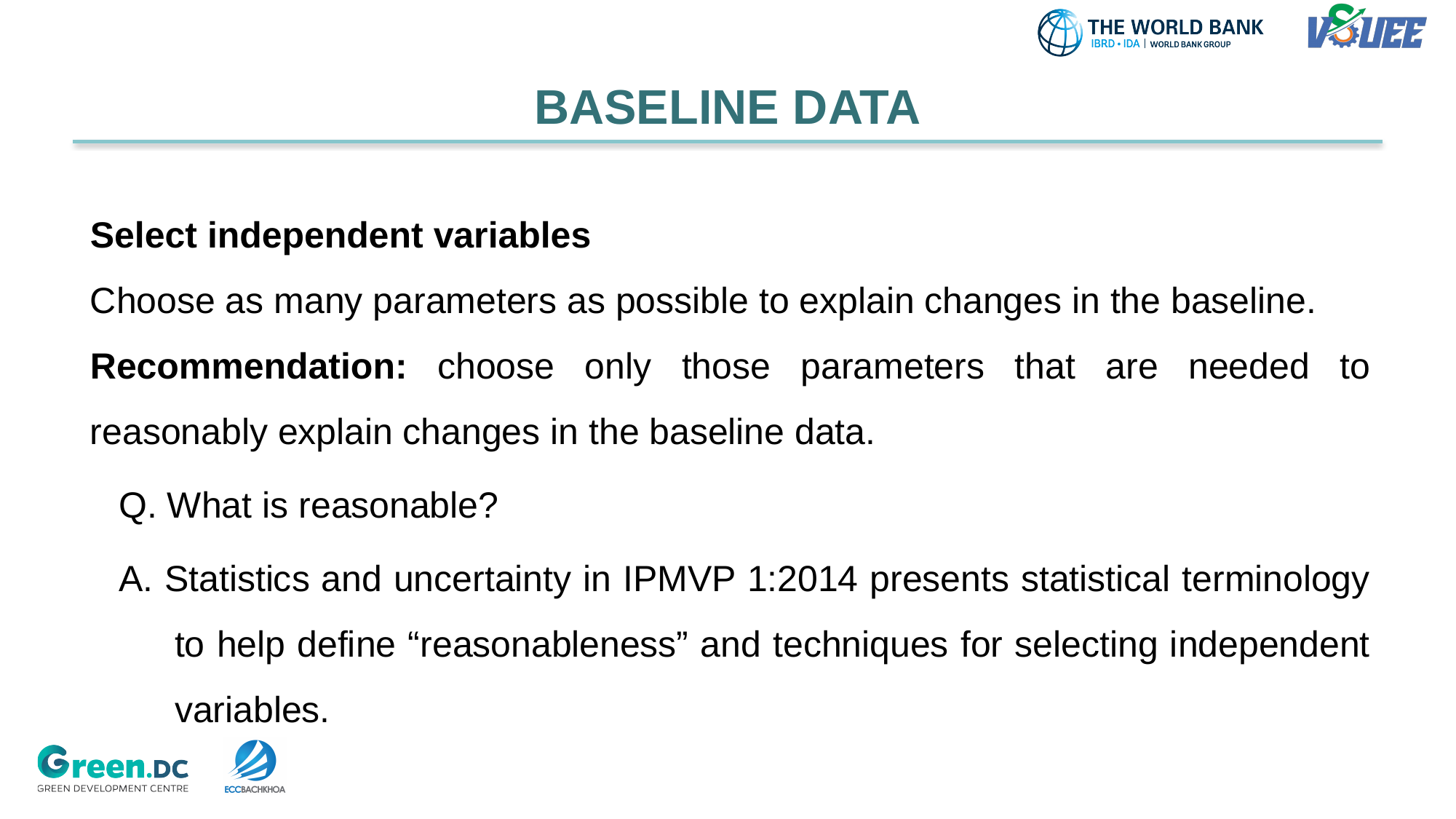

# BASELINE DATA
Select independent variables
Choose as many parameters as possible to explain changes in the baseline.
Recommendation: choose only those parameters that are needed to reasonably explain changes in the baseline data.
Q. What is reasonable?
A. Statistics and uncertainty in IPMVP 1:2014 presents statistical terminology to help define “reasonableness” and techniques for selecting independent variables.